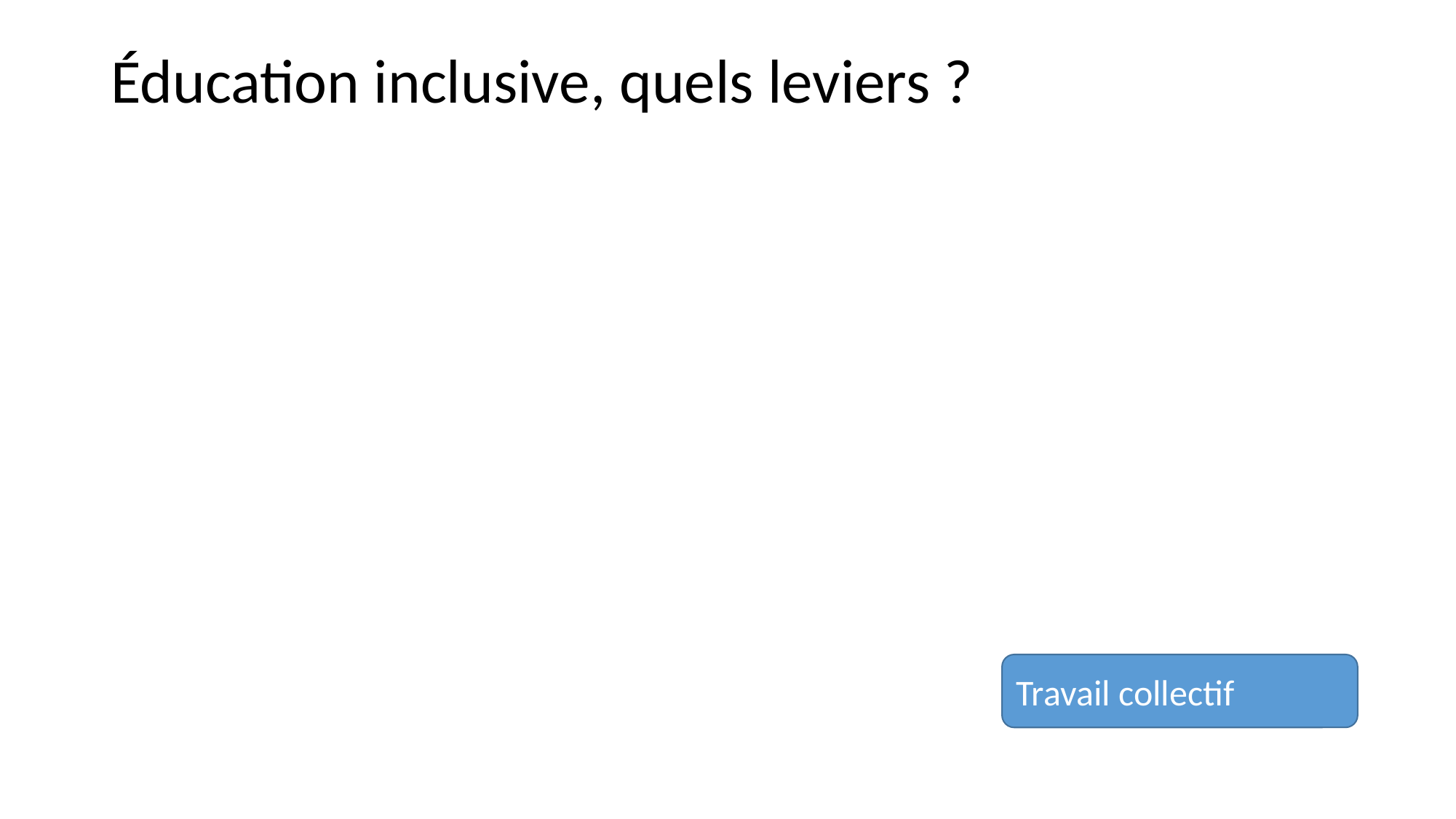

# Éducation inclusive, quels leviers ?
Travail collectif